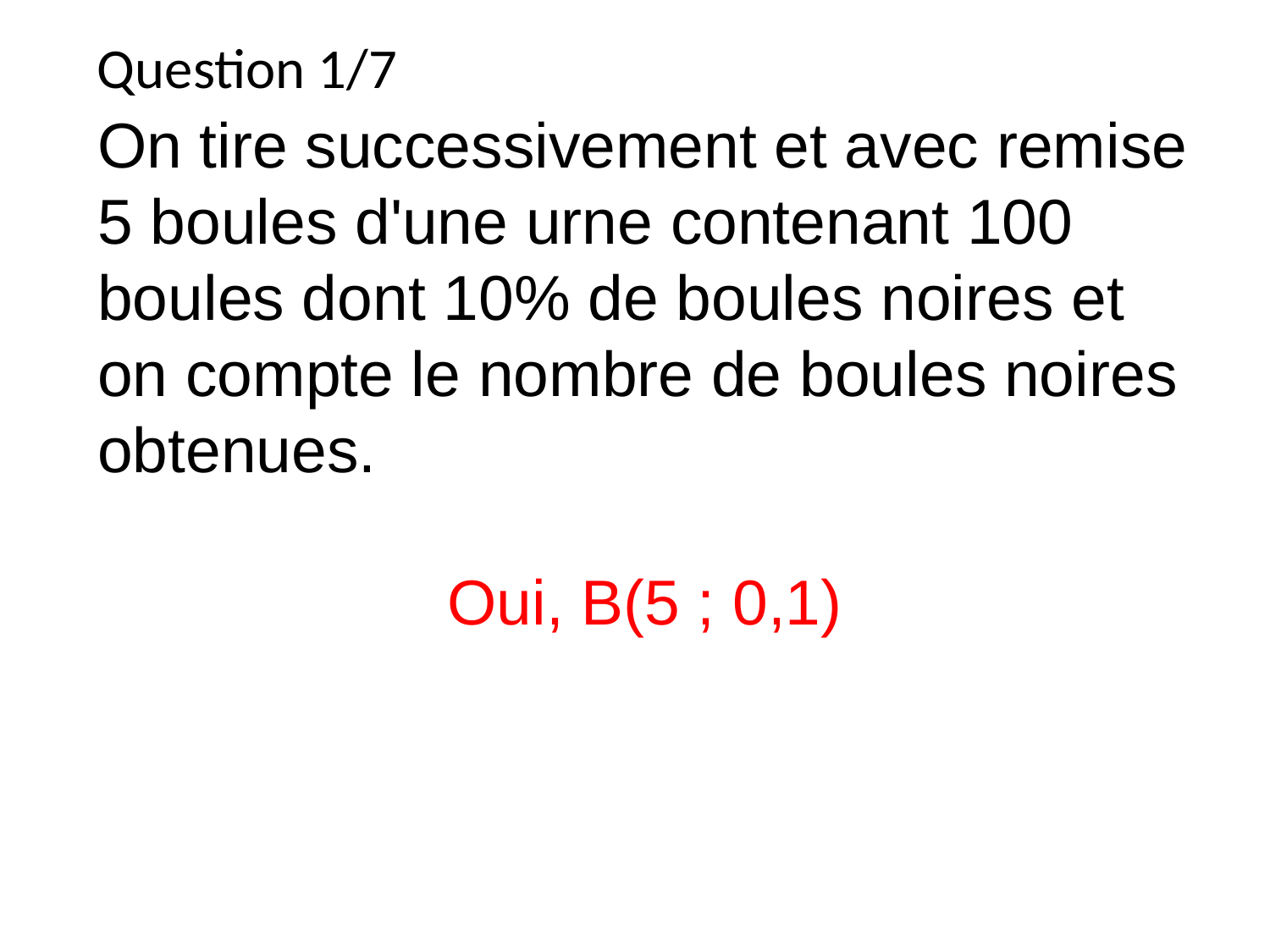

Question 1/7
On tire successivement et avec remise 5 boules d'une urne contenant 100 boules dont 10% de boules noires et on compte le nombre de boules noires obtenues.

Oui, B(5 ; 0,1)